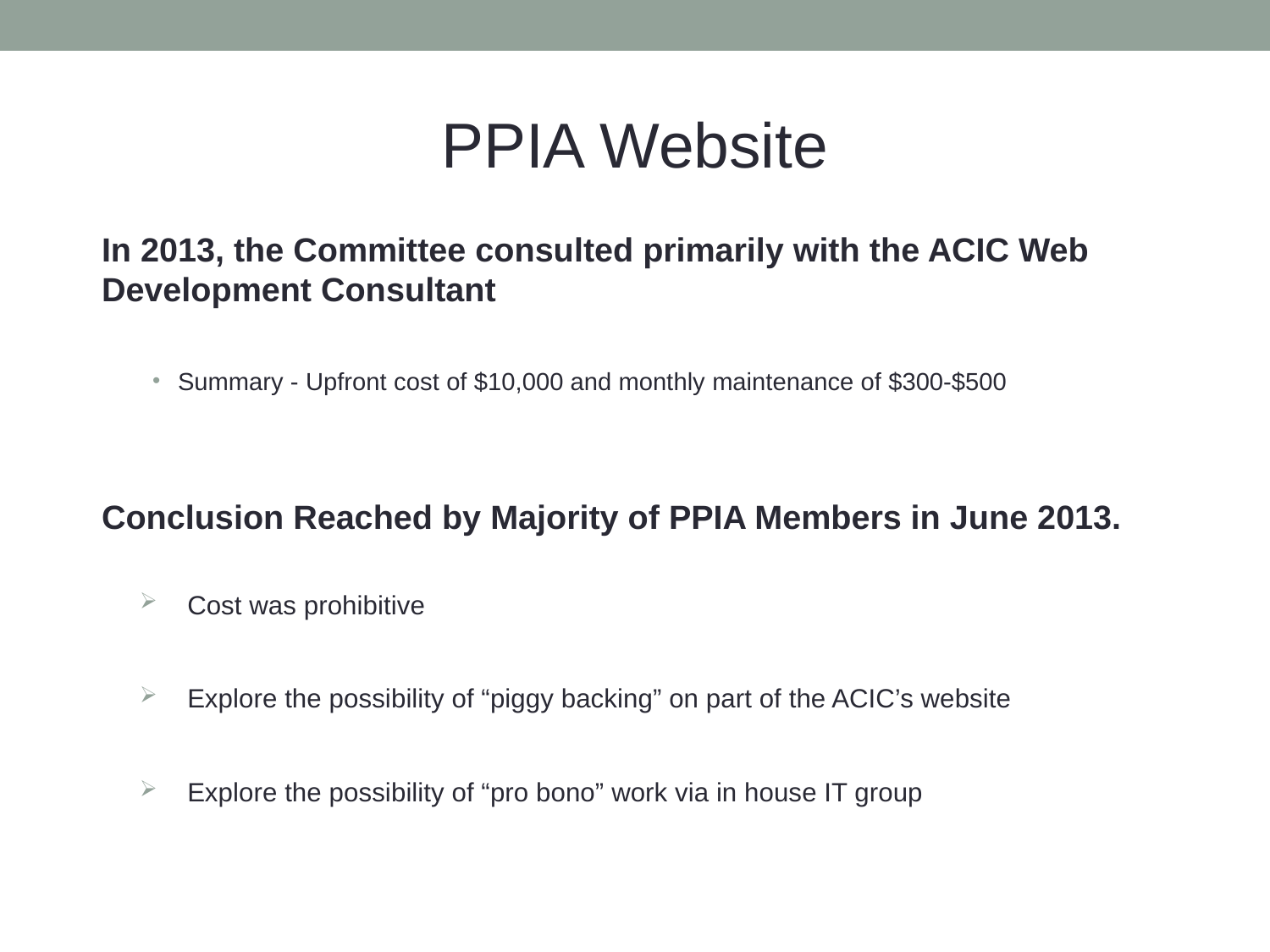

# PPIA Website
	In 2013, the Committee consulted primarily with the ACIC Web Development Consultant

Summary - Upfront cost of $10,000 and monthly maintenance of $300-$500

	Conclusion Reached by Majority of PPIA Members in June 2013.

Cost was prohibitive

Explore the possibility of “piggy backing” on part of the ACIC’s website

Explore the possibility of “pro bono” work via in house IT group